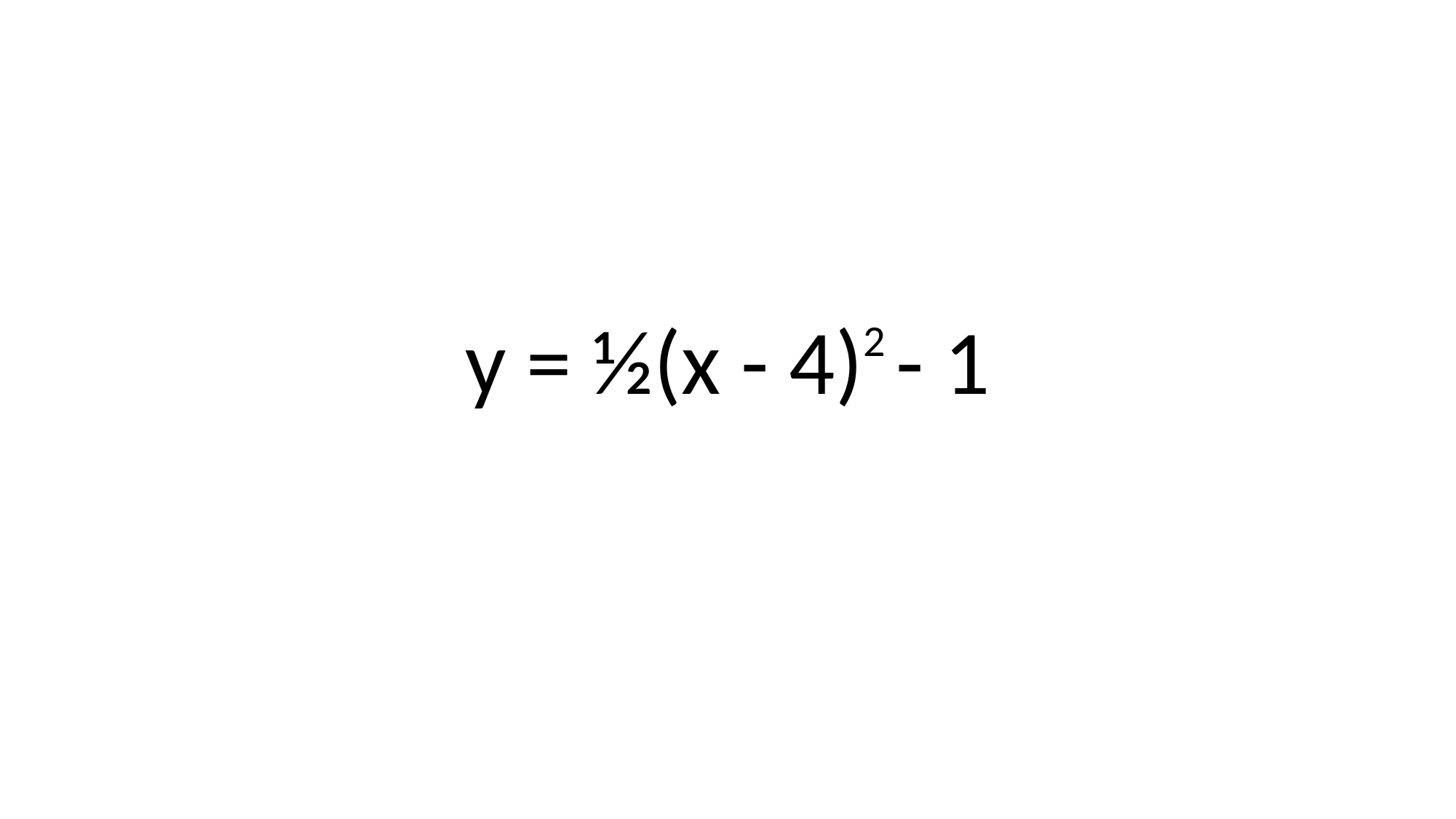

# y = ½(x - 4)2 - 1